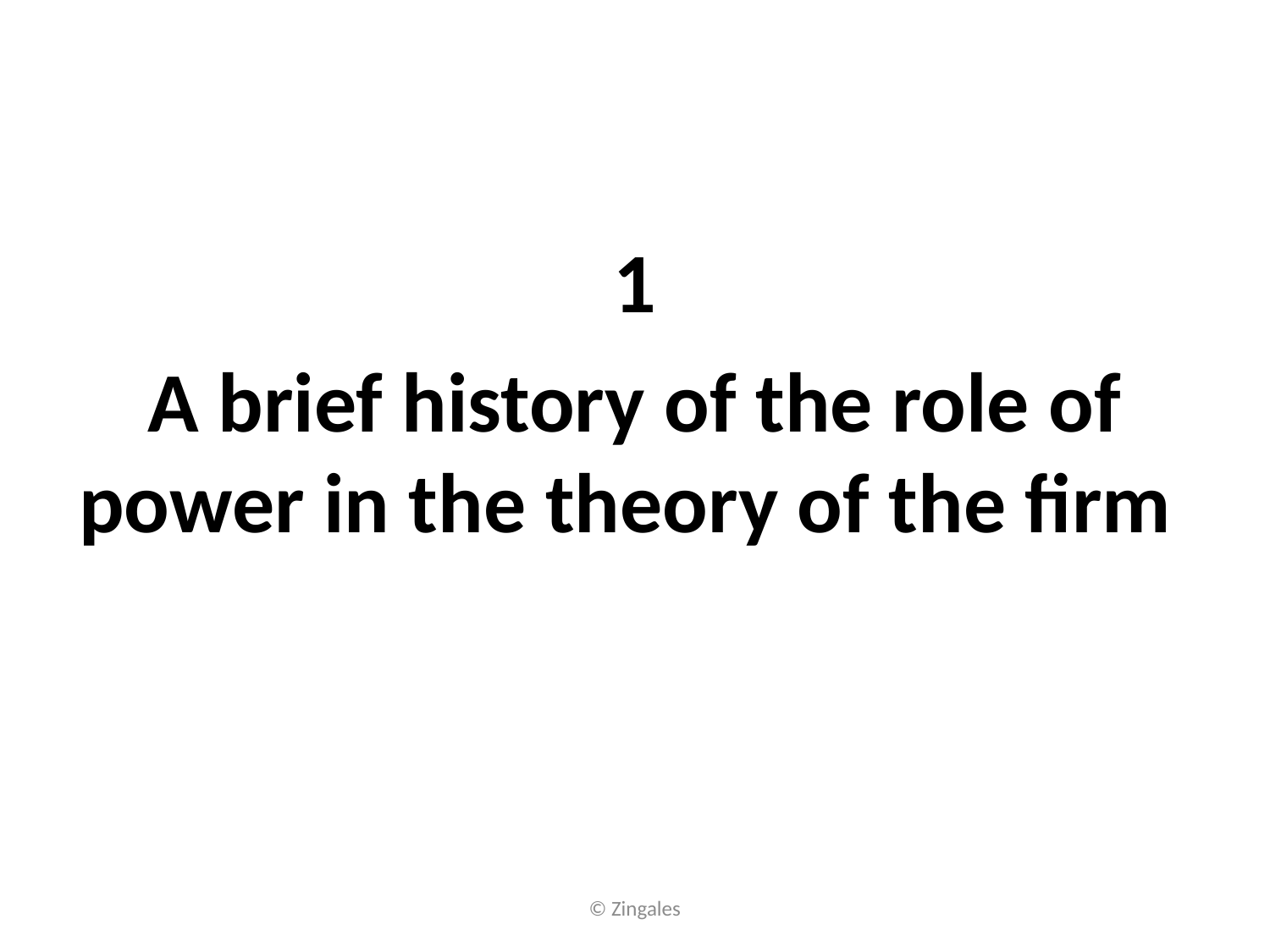

#
1
A brief history of the role of power in the theory of the firm

© Zingales